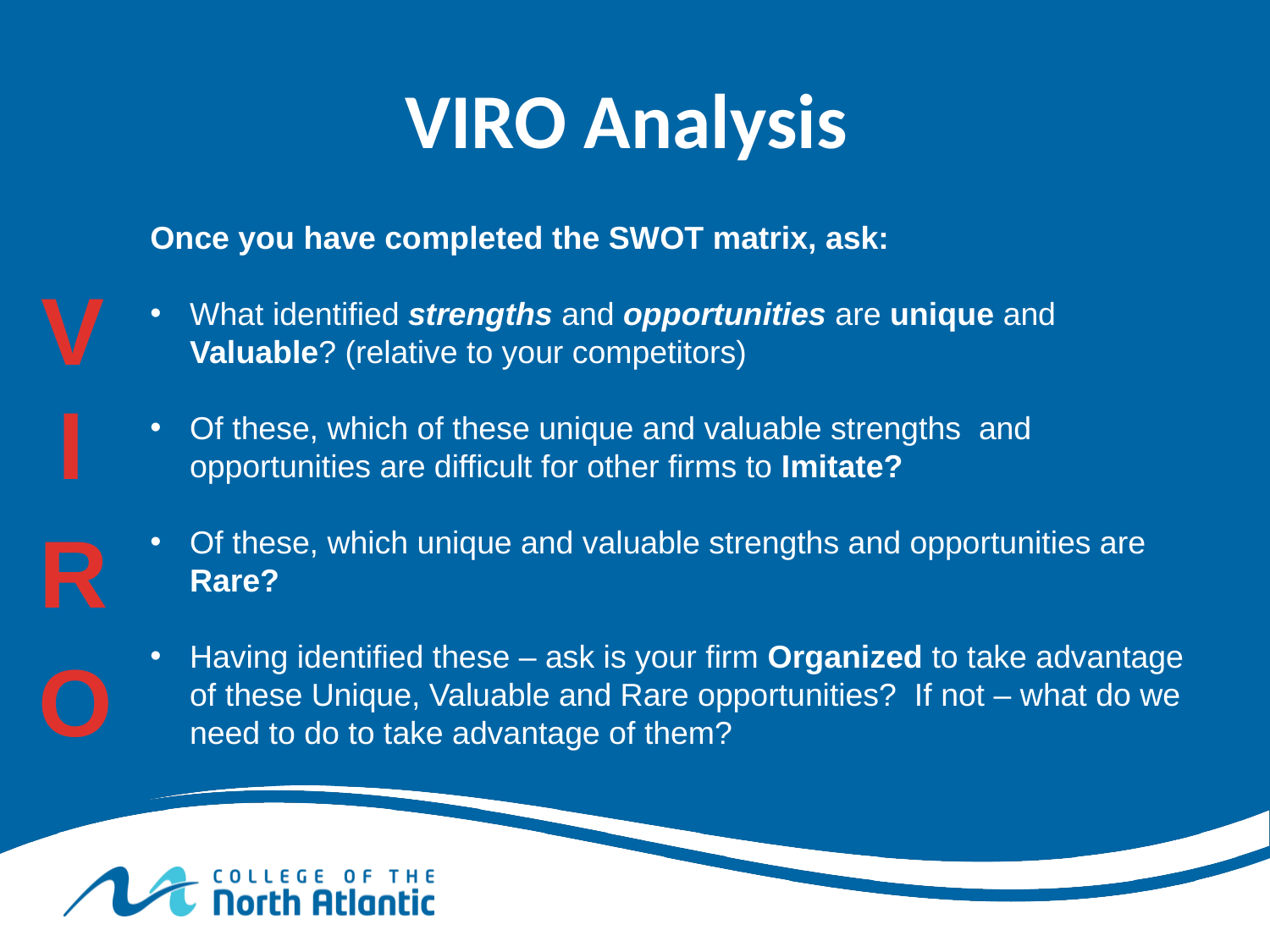

# VIRO Analysis
Once you have completed the SWOT matrix, ask:

What identified strengths and opportunities are unique and Valuable? (relative to your competitors)

Of these, which of these unique and valuable strengths  and opportunities are difficult for other firms to Imitate?

Of these, which unique and valuable strengths and opportunities are Rare?

Having identified these – ask is your firm Organized to take advantage of these Unique, Valuable and Rare opportunities?  If not – what do we need to do to take advantage of them?

V
I
R
O